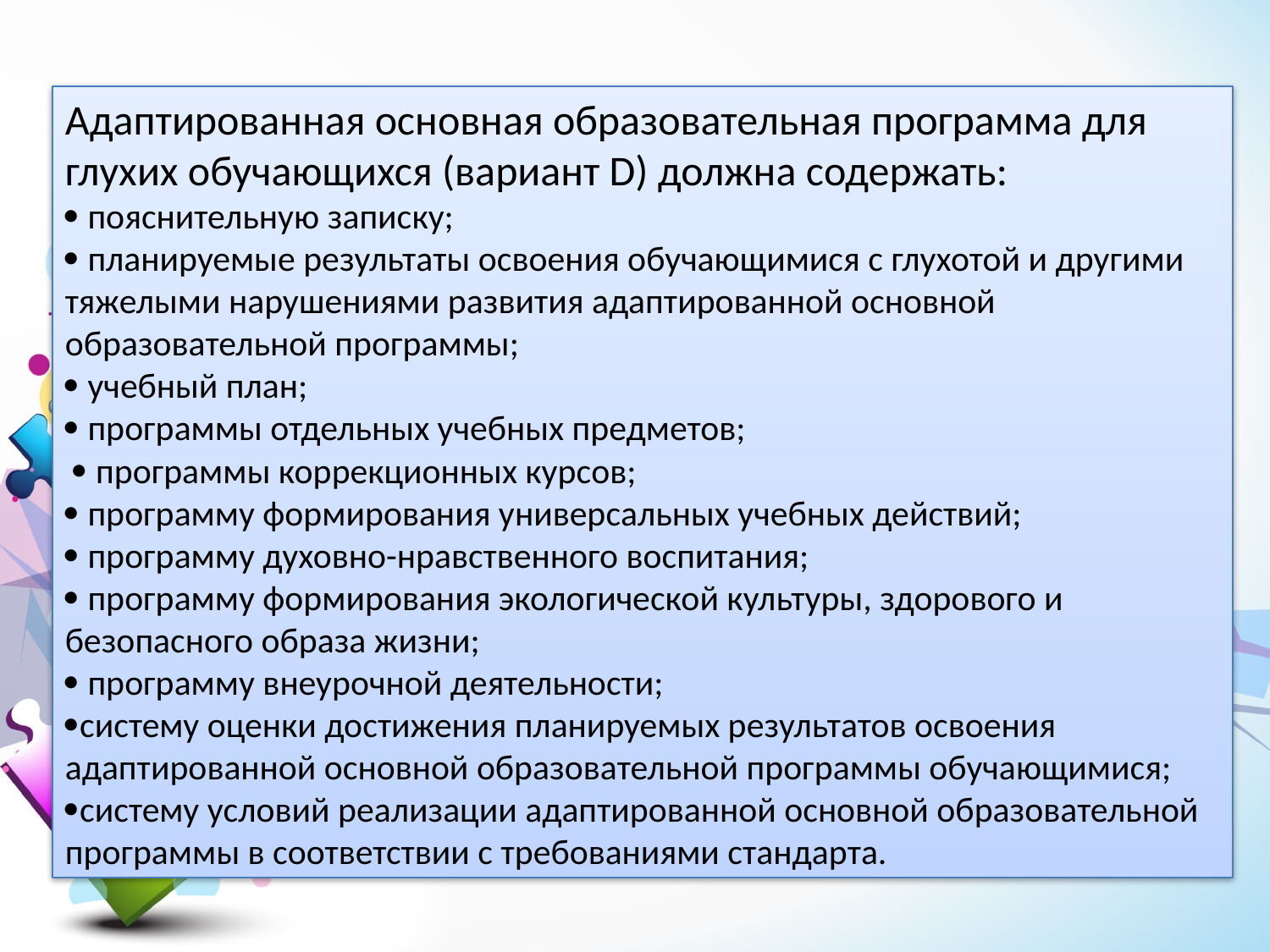

Адаптированная основная образовательная программа для глухих обучающихся (вариант D) должна содержать:
• пояснительную записку;
• планируемые результаты освоения обучающимися с глухотой и другими тяжелыми нарушениями развития адаптированной основной образовательной программы;
• учебный план;
• программы отдельных учебных предметов;
 • программы коррекционных курсов;
• программу формирования универсальных учебных действий;
• программу духовно-нравственного воспитания;
• программу формирования экологической культуры, здорового и безопасного образа жизни;
• программу внеурочной деятельности;
•систему оценки достижения планируемых результатов освоения адаптированной основной образовательной программы обучающимися;
•систему условий реализации адаптированной основной образовательной программы в соответствии с требованиями стандарта.